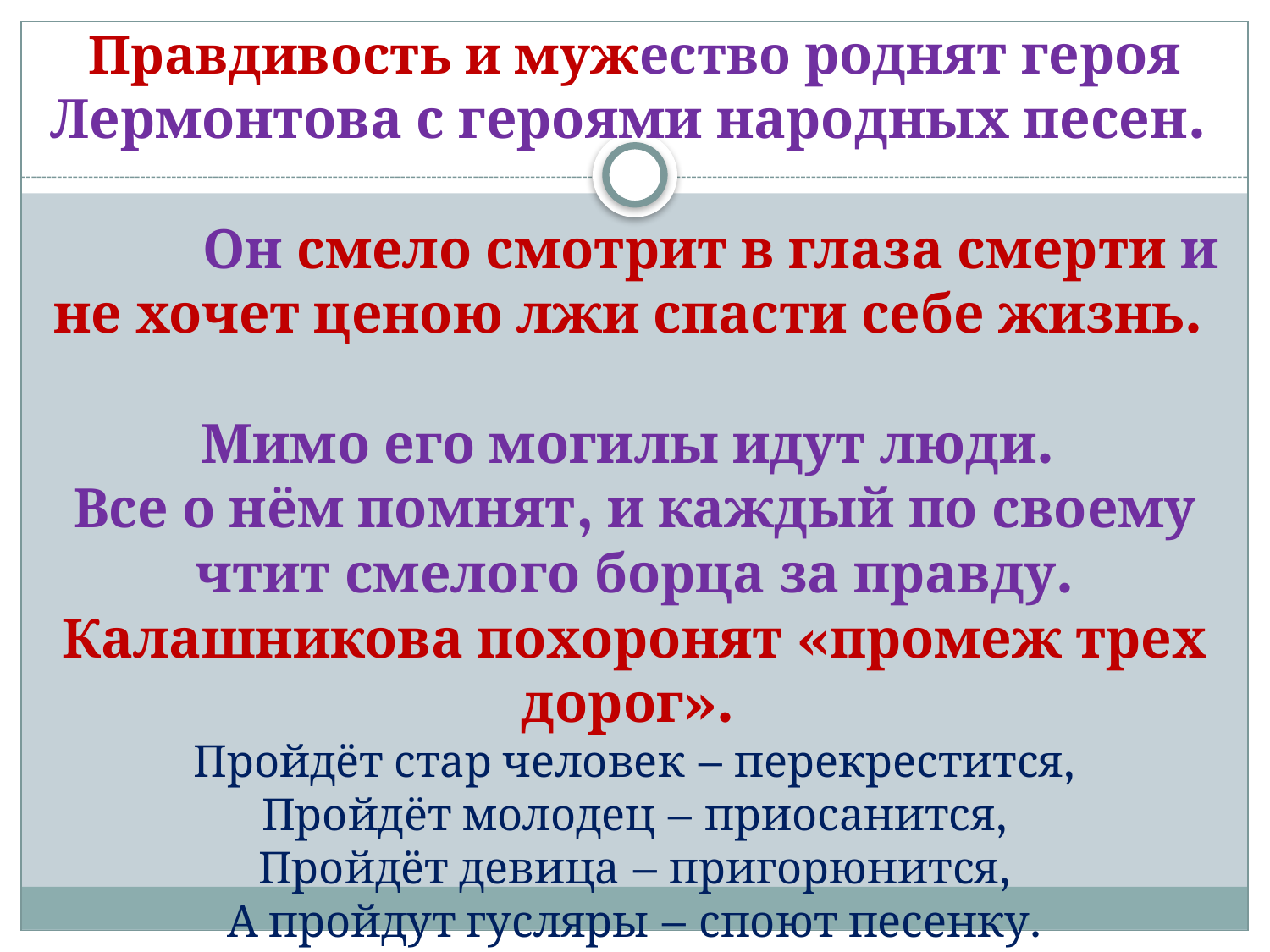

# Правдивость и мужество роднят героя Лермонтова с героями народных песен. Он смело смотрит в глаза смерти и не хочет ценою лжи спасти себе жизнь. Мимо его могилы идут люди. Все о нём помнят, и каждый по своему чтит смелого борца за правду. Калашникова похоронят «промеж трех дорог». Пройдёт стар человек – перекрестится, Пройдёт молодец – приосанится, Пройдёт девица – пригорюнится, А пройдут гусляры – споют песенку.